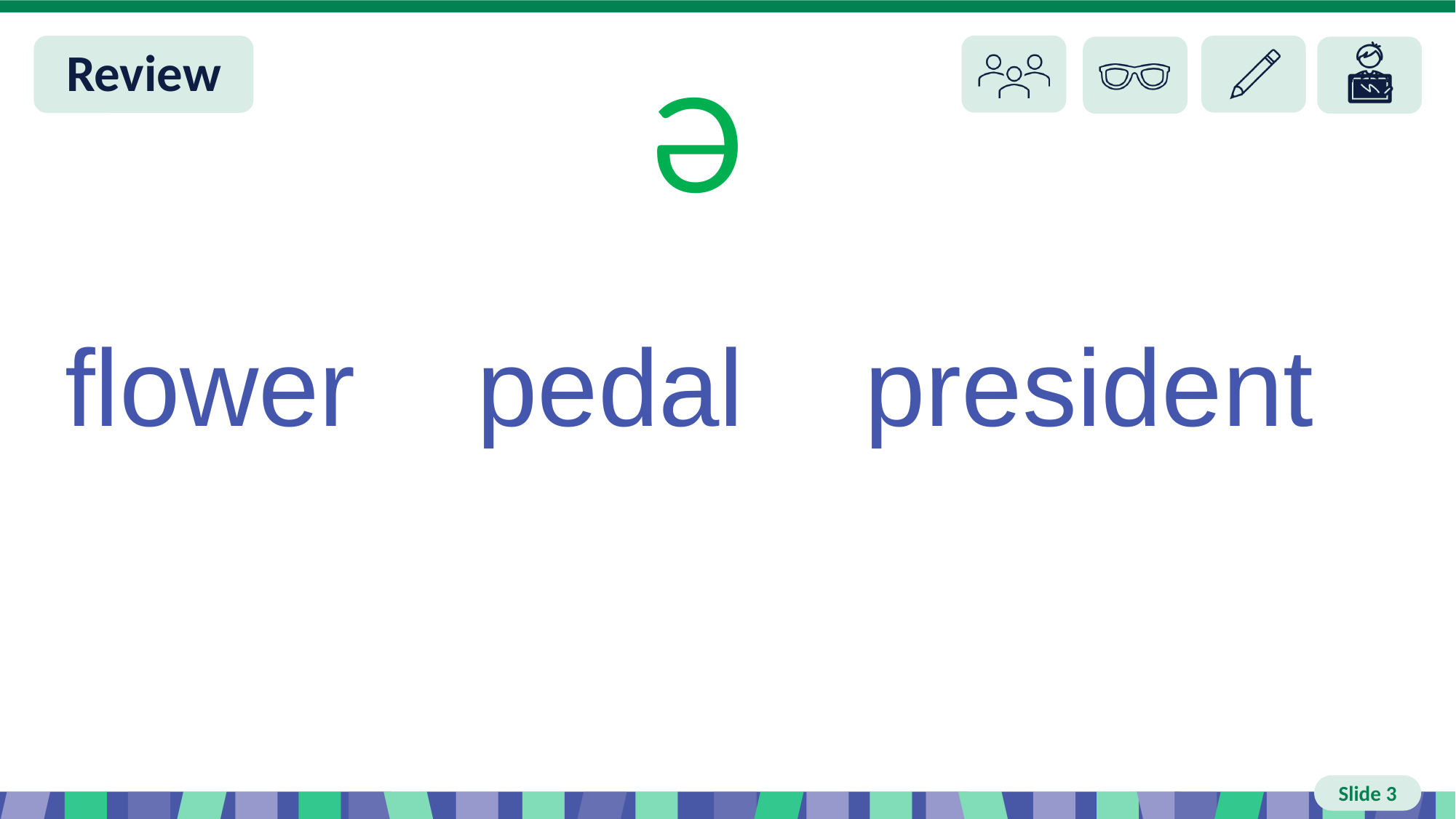

# Slide 3 Review You do
Ə
flower    pedal    president